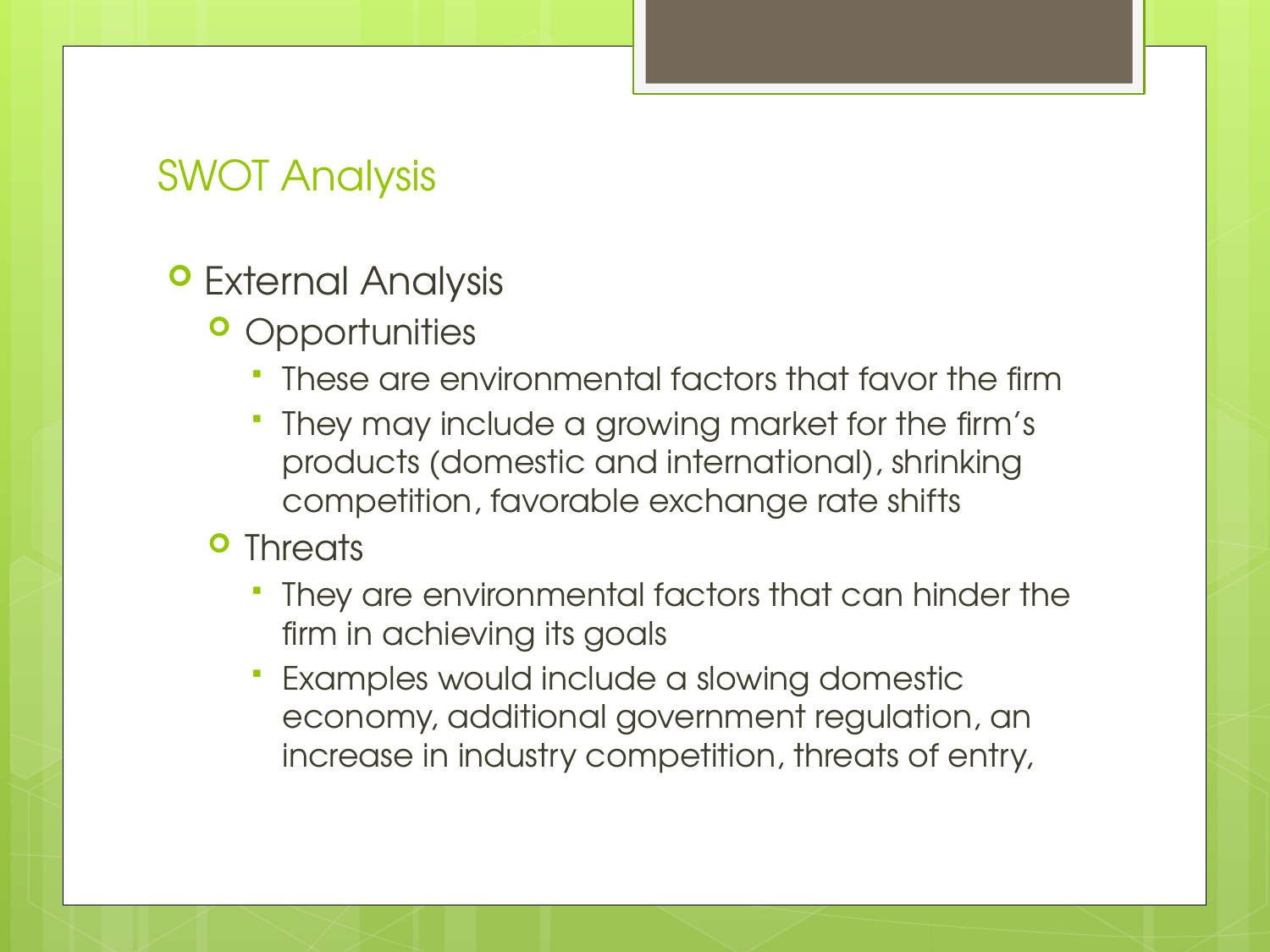

# SWOT Analysis
External Analysis
Opportunities
These are environmental factors that favor the firm
They may include a growing market for the firm’s products (domestic and international), shrinking competition, favorable exchange rate shifts
Threats
They are environmental factors that can hinder the firm in achieving its goals
Examples would include a slowing domestic economy, additional government regulation, an increase in industry competition, threats of entry,